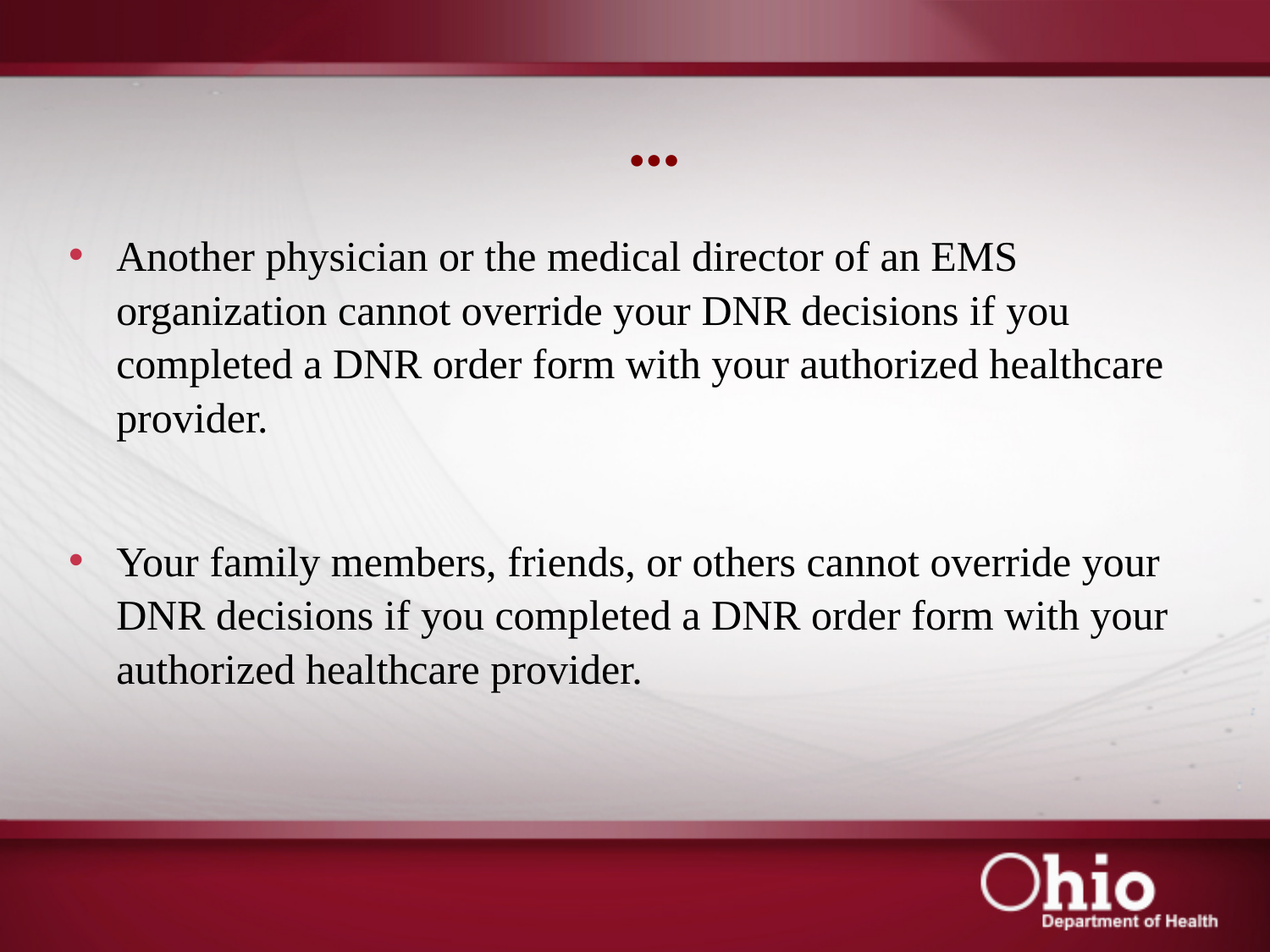

# …
Another physician or the medical director of an EMS organization cannot override your DNR decisions if you completed a DNR order form with your authorized healthcare provider.

Your family members, friends, or others cannot override your DNR decisions if you completed a DNR order form with your authorized healthcare provider.